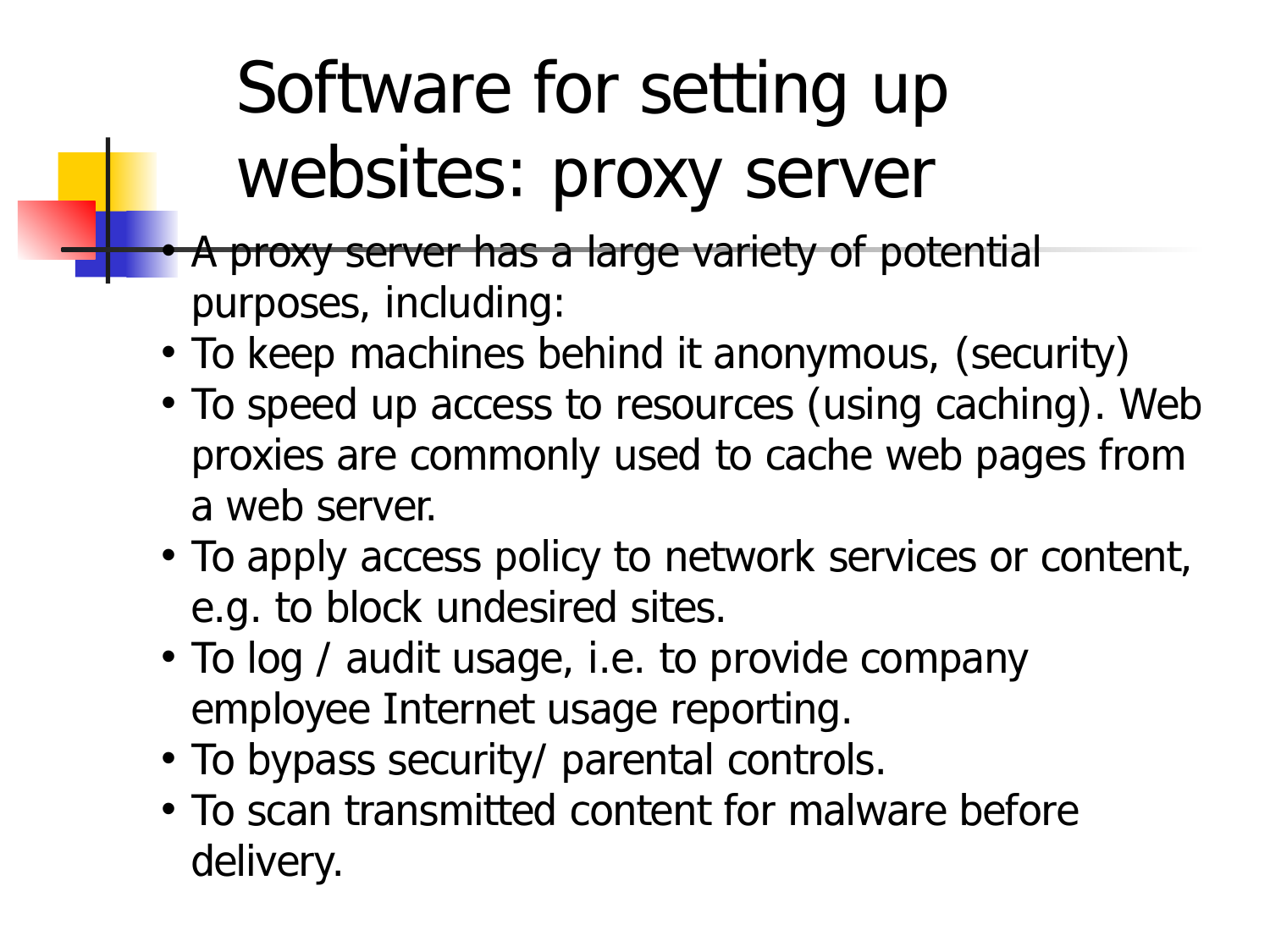

Software for setting up websites: proxy server
A proxy server has a large variety of potential purposes, including:
To keep machines behind it anonymous, (security)
To speed up access to resources (using caching). Web proxies are commonly used to cache web pages from a web server.
To apply access policy to network services or content, e.g. to block undesired sites.
To log / audit usage, i.e. to provide company employee Internet usage reporting.
To bypass security/ parental controls.
To scan transmitted content for malware before delivery.